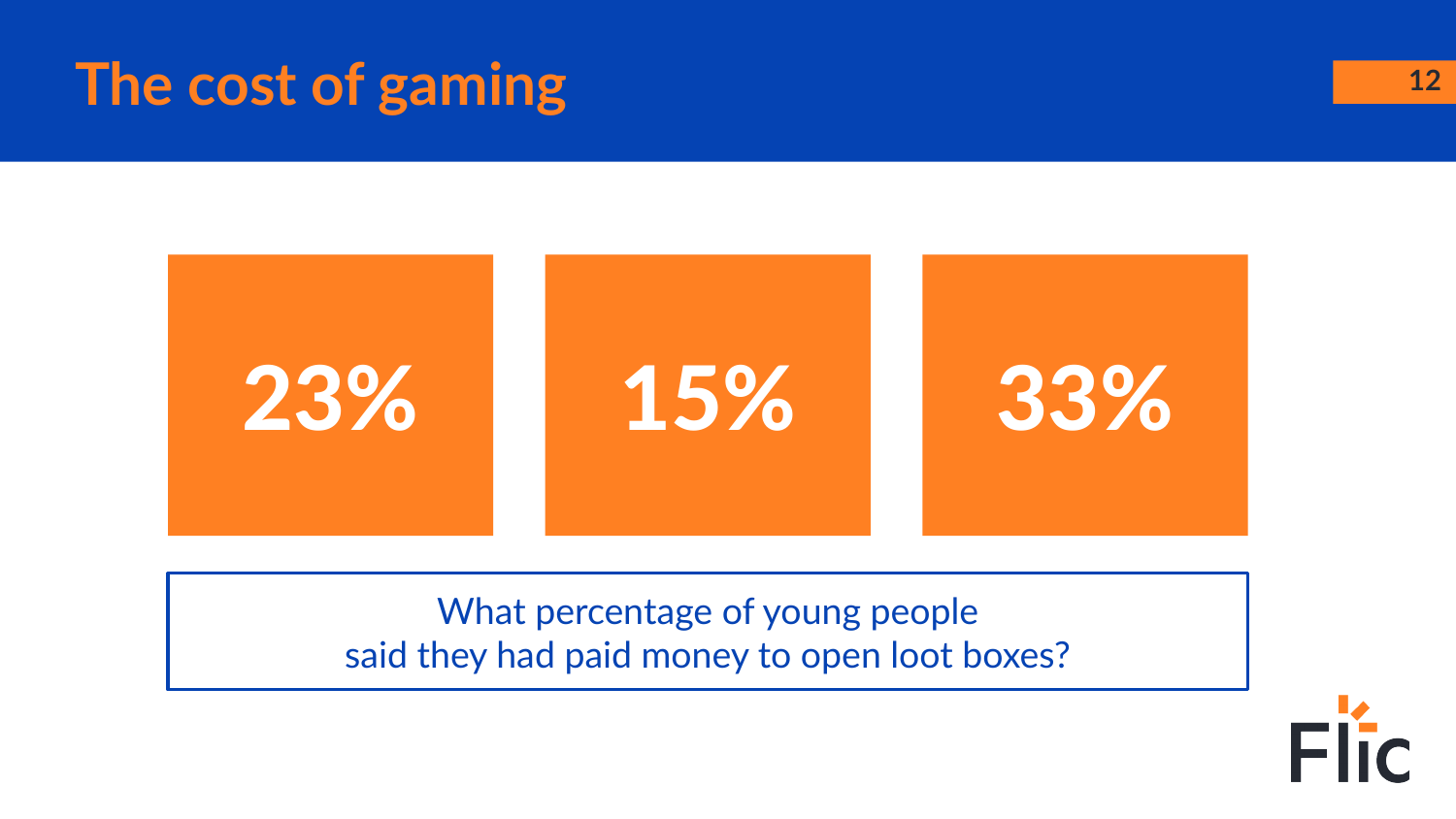

# The cost of gaming

12

23%

15%

33%

What percentage of young people
said they had paid money to open loot boxes?